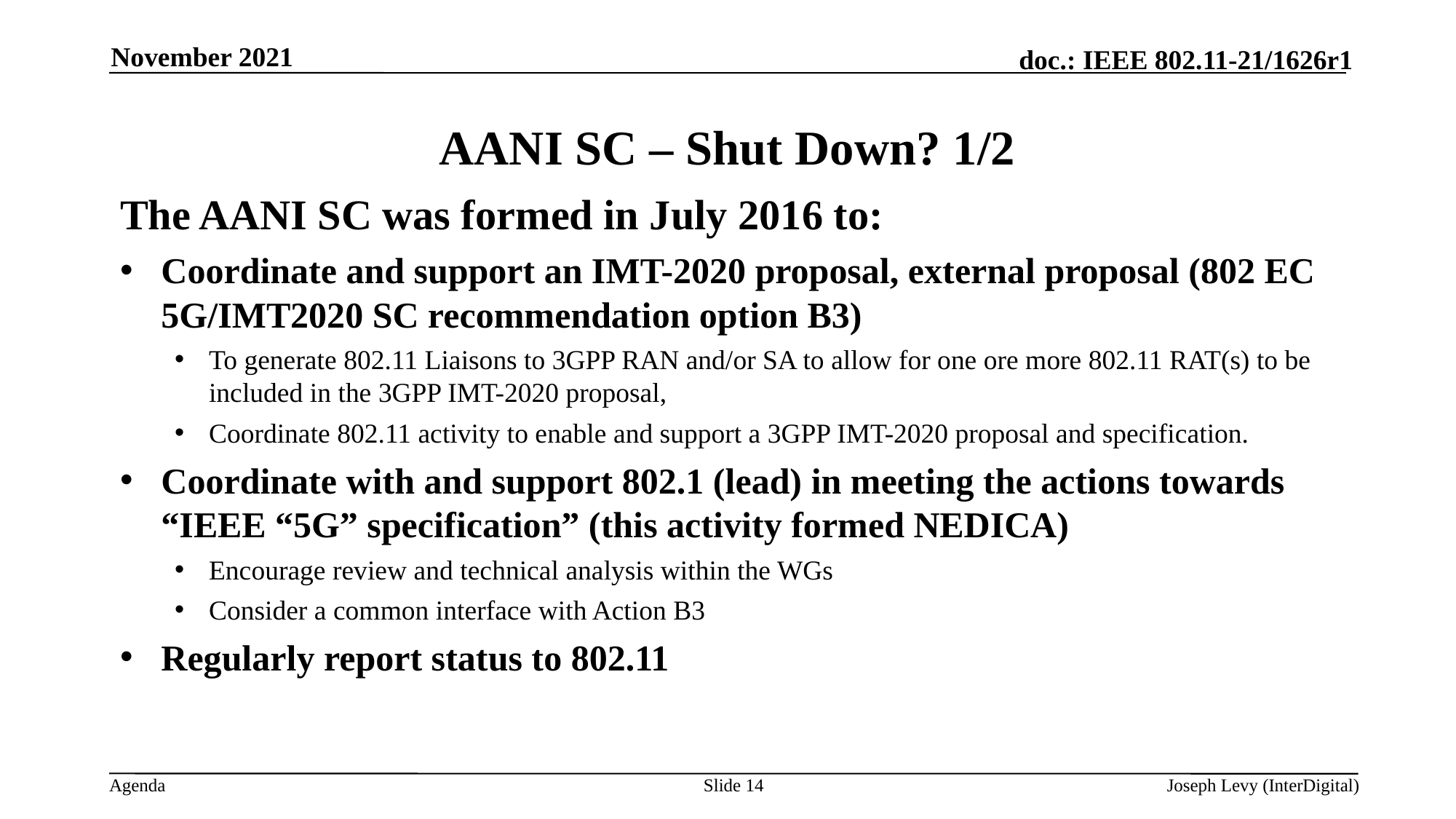

November 2021
# AANI SC – Shut Down? 1/2
The AANI SC was formed in July 2016 to:
Coordinate and support an IMT-2020 proposal, external proposal (802 EC 5G/IMT2020 SC recommendation option B3)
To generate 802.11 Liaisons to 3GPP RAN and/or SA to allow for one ore more 802.11 RAT(s) to be included in the 3GPP IMT-2020 proposal,
Coordinate 802.11 activity to enable and support a 3GPP IMT-2020 proposal and specification.
Coordinate with and support 802.1 (lead) in meeting the actions towards “IEEE “5G” specification” (this activity formed NEDICA)
Encourage review and technical analysis within the WGs
Consider a common interface with Action B3
Regularly report status to 802.11
Slide 14
Joseph Levy (InterDigital)